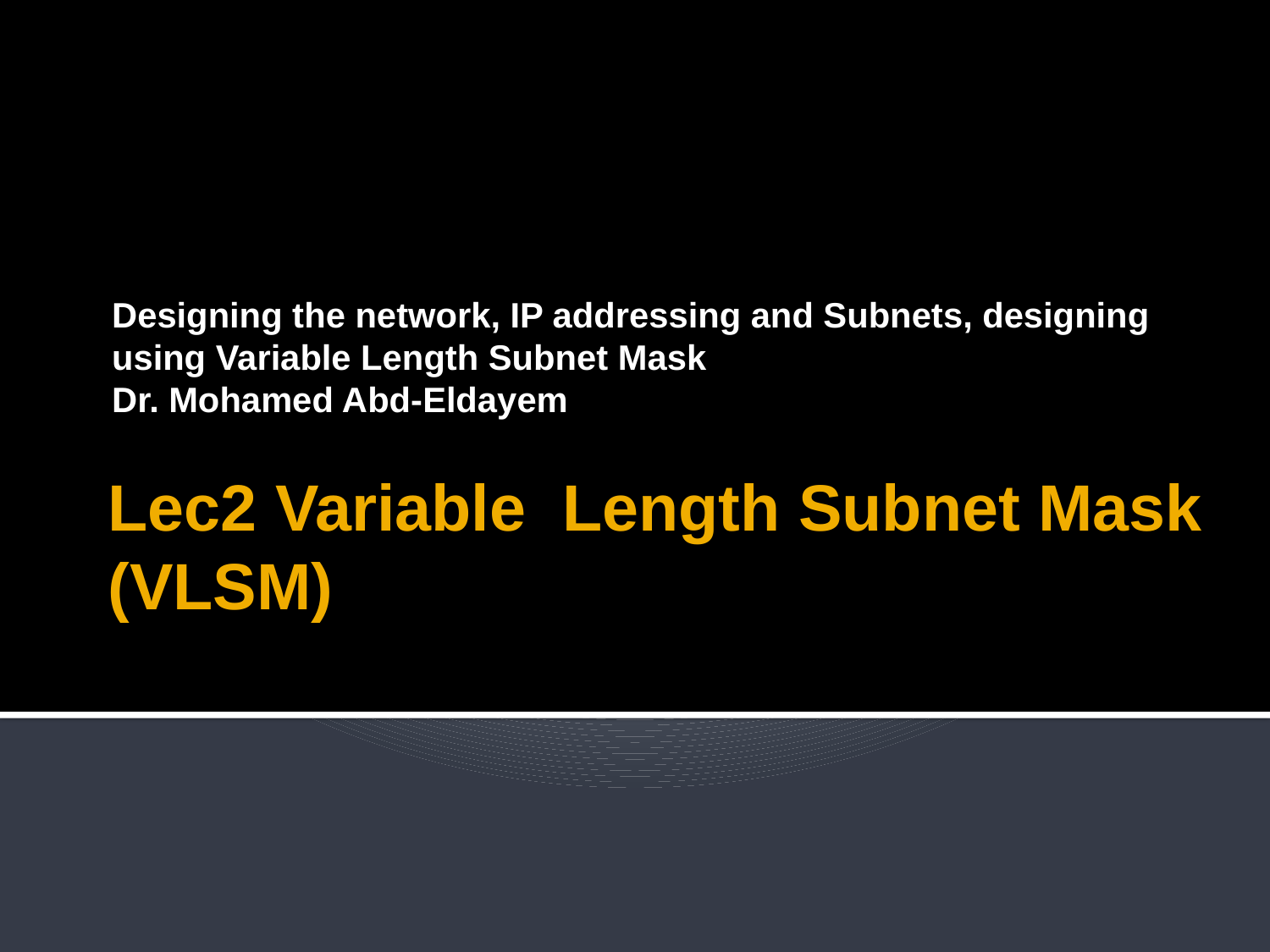

Designing the network, IP addressing and Subnets, designing using Variable Length Subnet Mask
Dr. Mohamed Abd-Eldayem

# Lec2 Variable  Length Subnet Mask (VLSM)